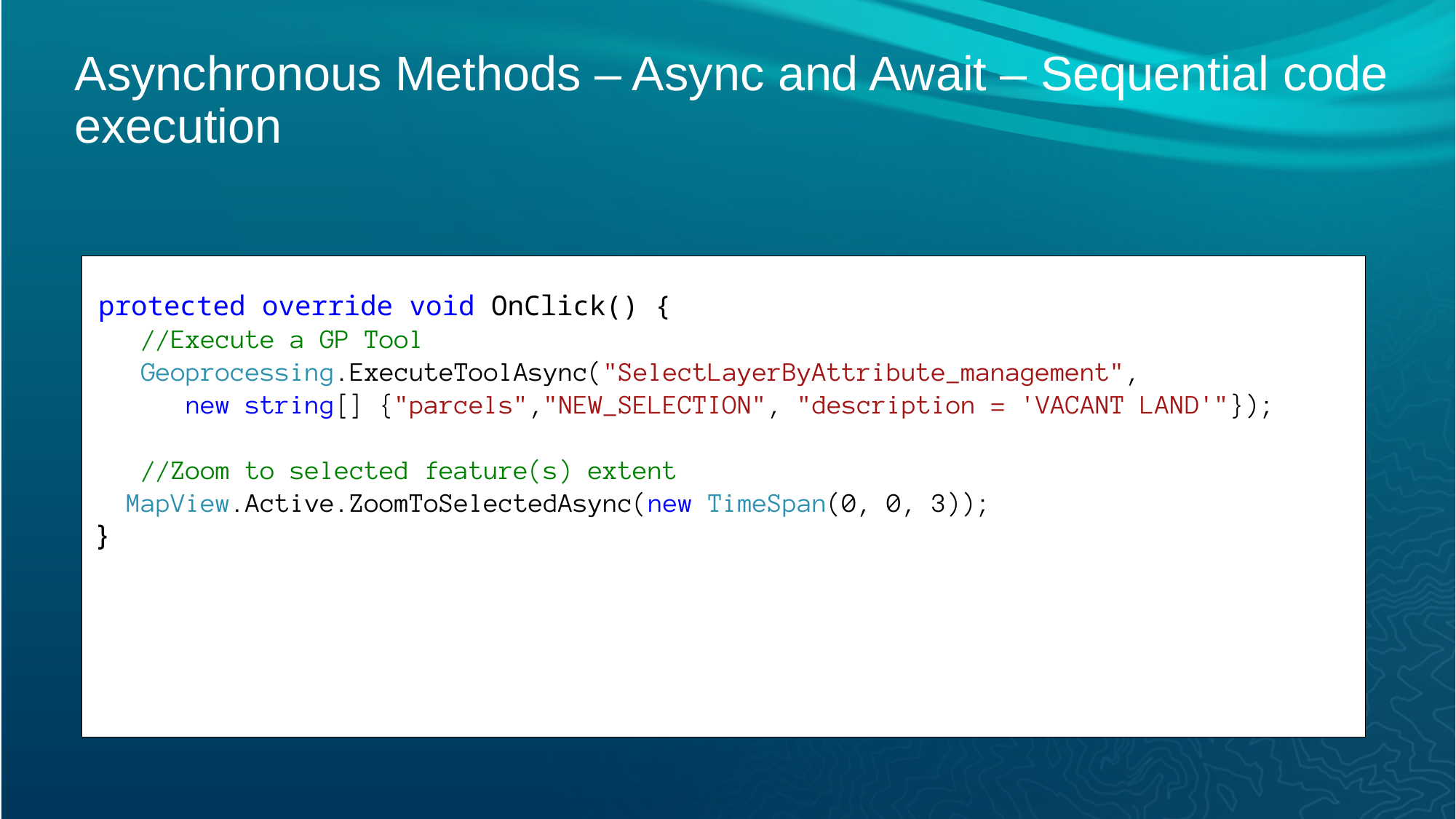

# Asynchronous Methods – Async and Await – Sequential code execution

 protected override void OnClick() {
    //Execute a GP Tool
    Geoprocessing.ExecuteToolAsync("SelectLayerByAttribute_management",
       new string[] {"parcels","NEW_SELECTION", "description = 'VACANT LAND'"});

    //Zoom to selected feature(s) extent
   MapView.Active.ZoomToSelectedAsync(new TimeSpan(0, 0, 3));
 }